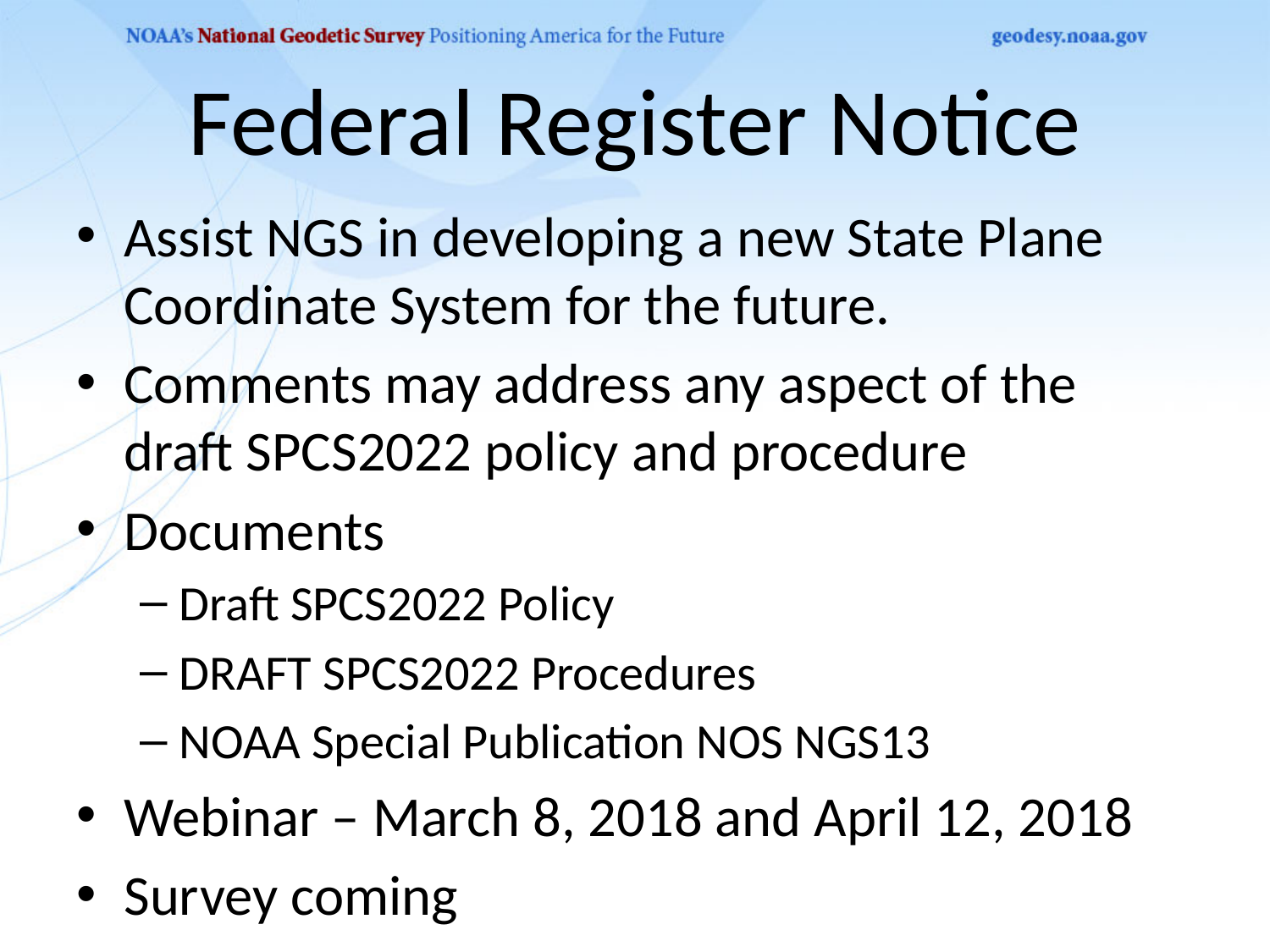

# Federal Register Notice
Assist NGS in developing a new State Plane Coordinate System for the future.
Comments may address any aspect of the draft SPCS2022 policy and procedure
Documents
Draft SPCS2022 Policy
DRAFT SPCS2022 Procedures
NOAA Special Publication NOS NGS13
Webinar – March 8, 2018 and April 12, 2018
Survey coming